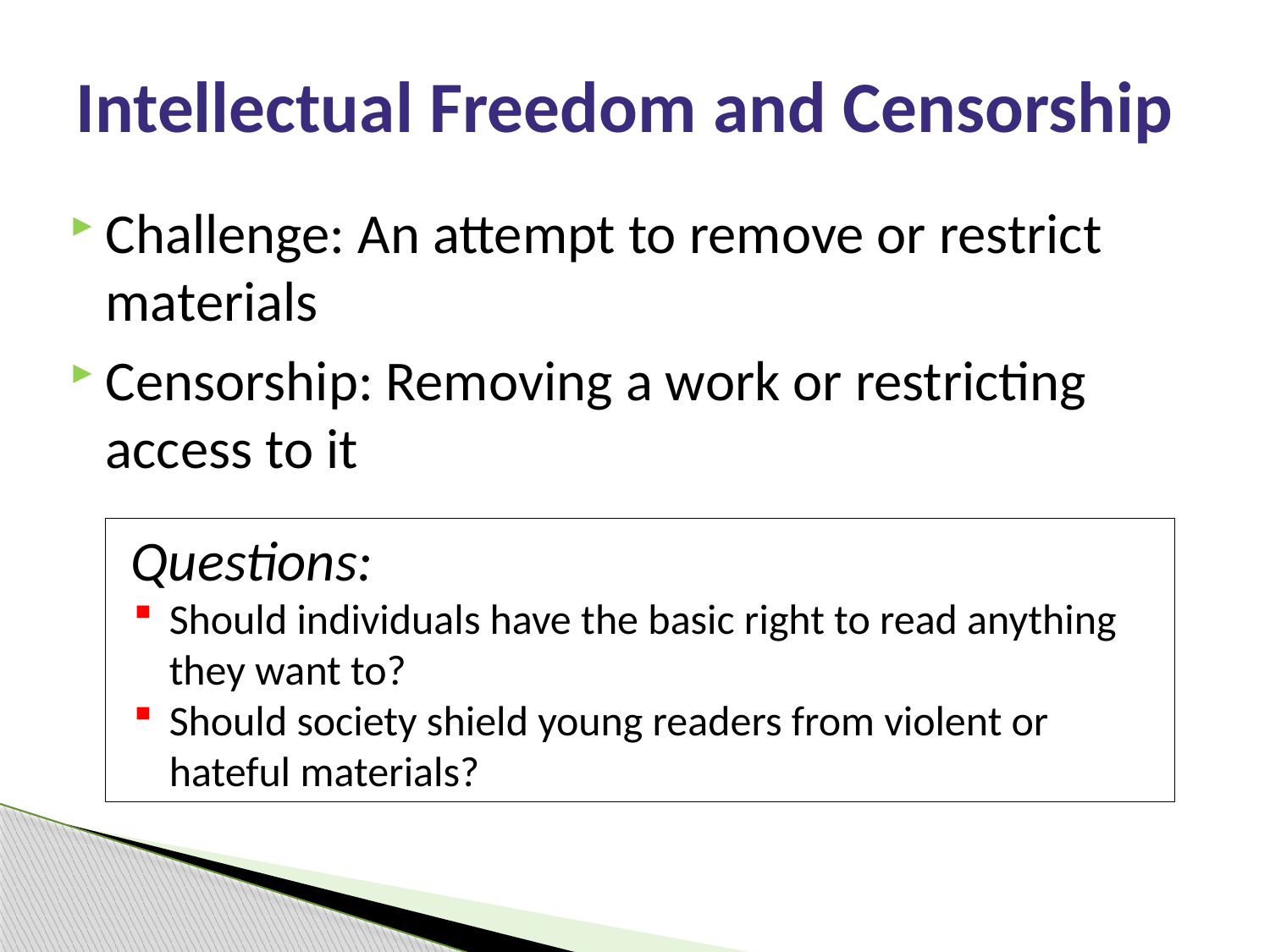

# Intellectual Freedom and Censorship
Challenge: An attempt to remove or restrict materials
Censorship: Removing a work or restricting access to it
 Questions:
Should individuals have the basic right to read anything they want to?
Should society shield young readers from violent or hateful materials?